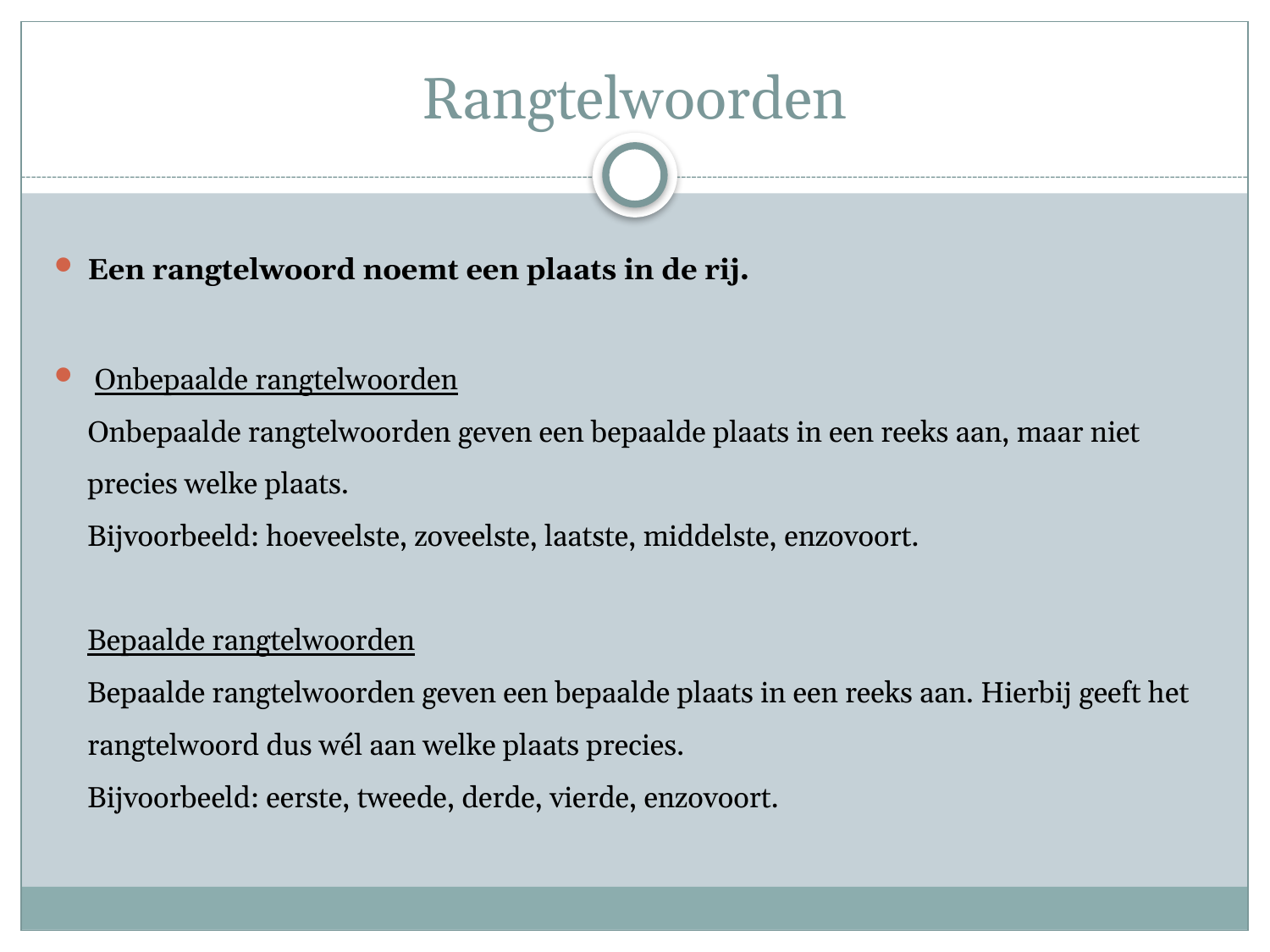

# Rangtelwoorden

Een rangtelwoord noemt een plaats in de rij.
 Onbepaalde rangtelwoorden
Onbepaalde rangtelwoorden geven een bepaalde plaats in een reeks aan, maar niet precies welke plaats. 
Bijvoorbeeld: hoeveelste, zoveelste, laatste, middelste, enzovoort.
Bepaalde rangtelwoorden
Bepaalde rangtelwoorden geven een bepaalde plaats in een reeks aan. Hierbij geeft het rangtelwoord dus wél aan welke plaats precies.
Bijvoorbeeld: eerste, tweede, derde, vierde, enzovoort.